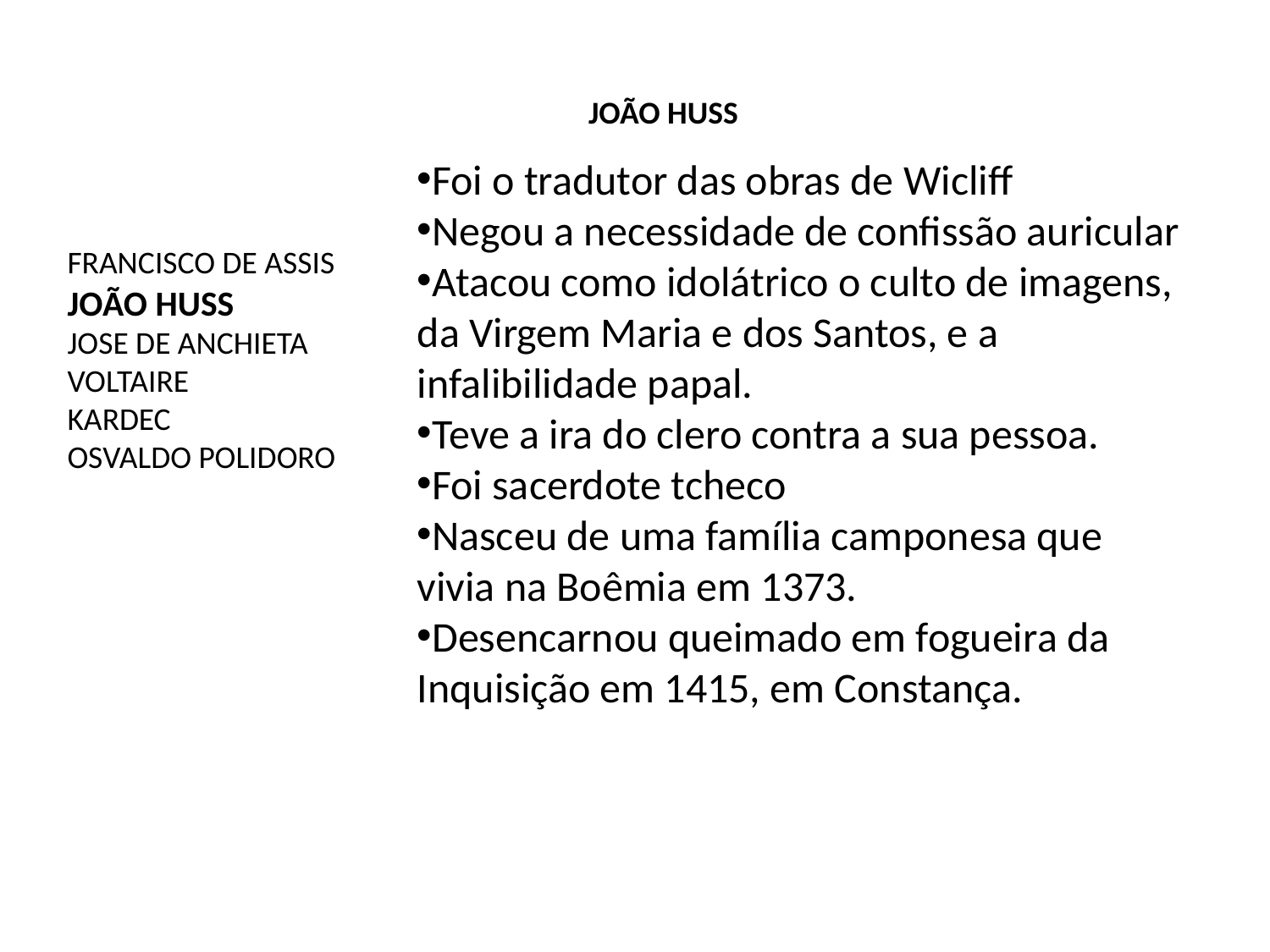

JOÃO HUSS
Foi o tradutor das obras de Wicliff
Negou a necessidade de confissão auricular
Atacou como idolátrico o culto de imagens, da Virgem Maria e dos Santos, e a infalibilidade papal.
Teve a ira do clero contra a sua pessoa.
Foi sacerdote tcheco
Nasceu de uma família camponesa que vivia na Boêmia em 1373.
Desencarnou queimado em fogueira da Inquisição em 1415, em Constança.
FRANCISCO DE ASSIS
JOÃO HUSS
JOSE DE ANCHIETA
VOLTAIRE
KARDEC
OSVALDO POLIDORO